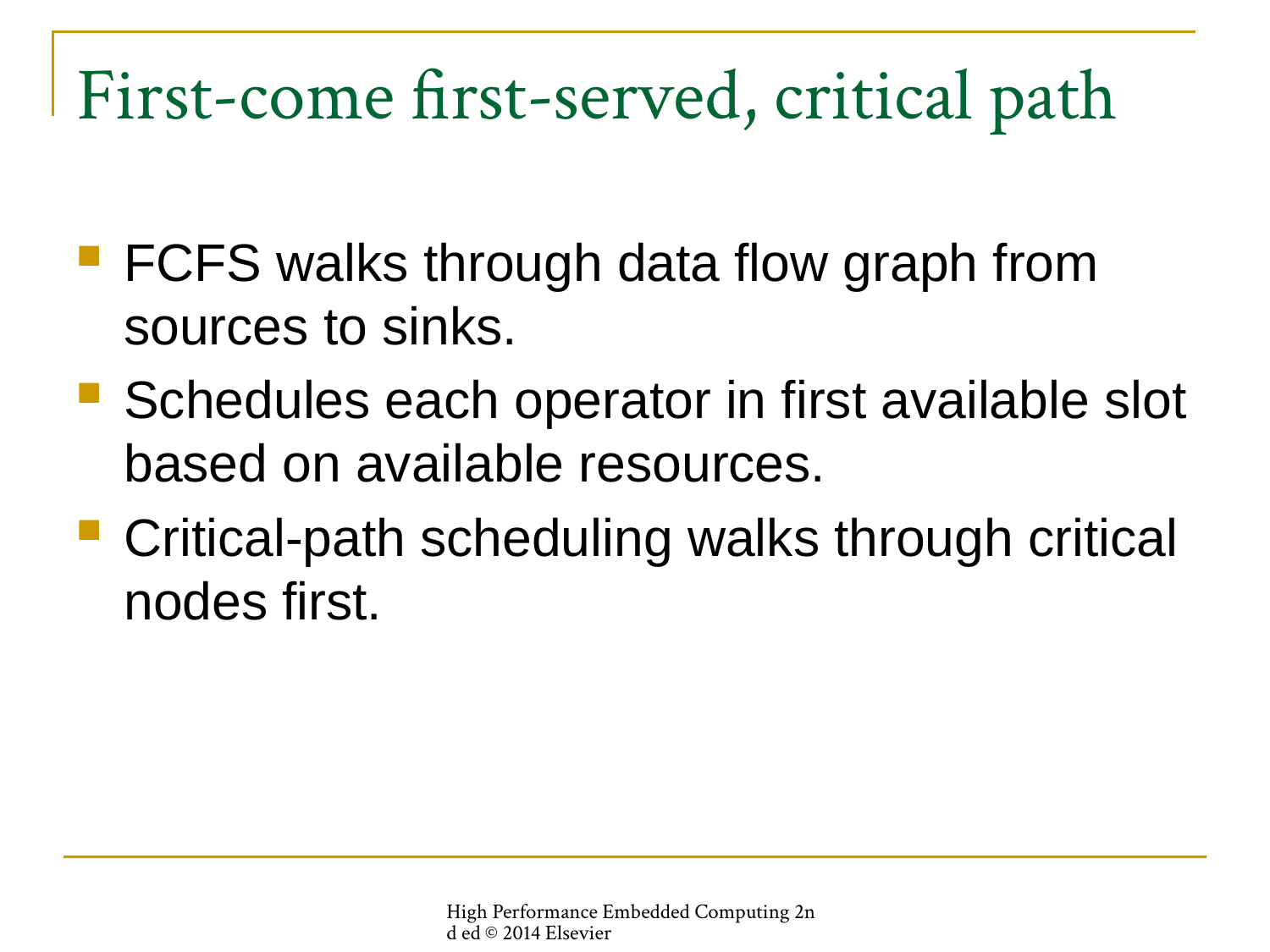

# First-come first-served, critical path
FCFS walks through data flow graph from sources to sinks.
Schedules each operator in first available slot based on available resources.
Critical-path scheduling walks through critical nodes first.
High Performance Embedded Computing 2nd ed © 2014 Elsevier